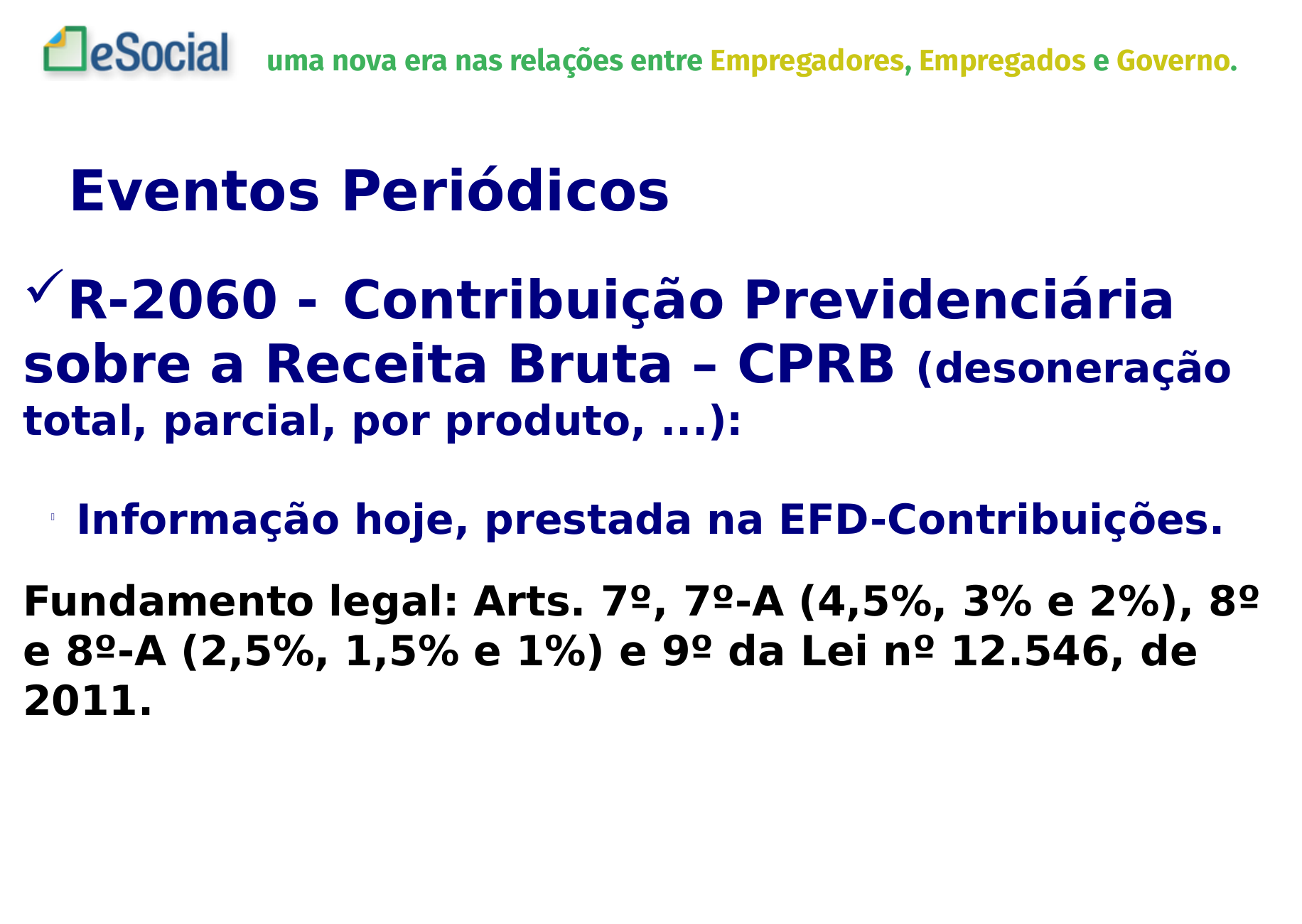

Eventos Periódicos
R-2060 -	Contribuição Previdenciária sobre a Receita Bruta – CPRB (desoneração total, parcial, por produto, ...):

Informação hoje, prestada na EFD-Contribuições.

Fundamento legal: Arts. 7º, 7º-A (4,5%, 3% e 2%), 8º e 8º-A (2,5%, 1,5% e 1%) e 9º da Lei nº 12.546, de 2011.